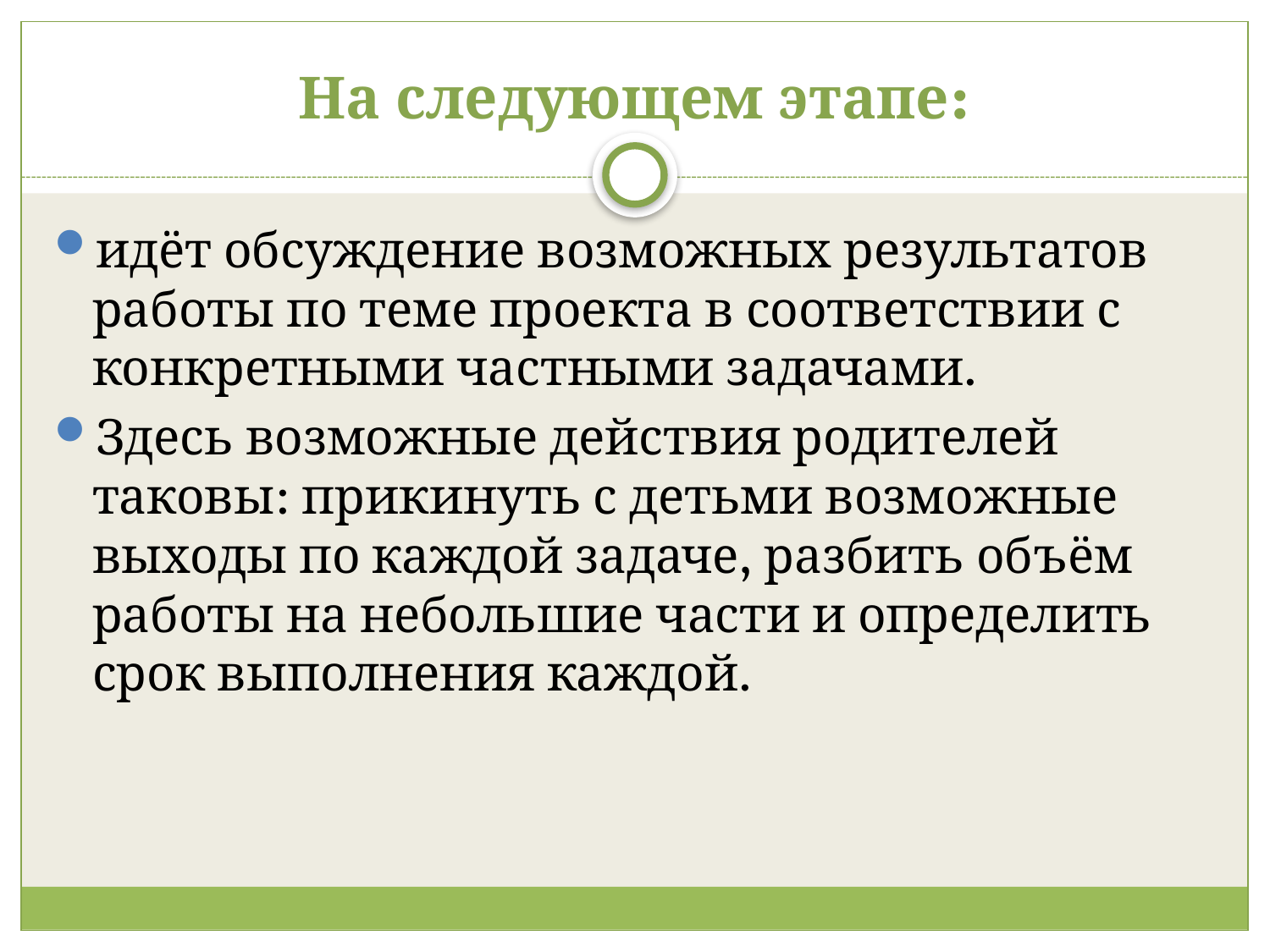

# На следующем этапе:
идёт обсуждение возможных результатов работы по теме проекта в соответствии с конкретными частными задачами.
Здесь возможные действия родителей таковы: прикинуть с детьми возможные выходы по каждой задаче, разбить объём работы на небольшие части и определить срок выполнения каждой.